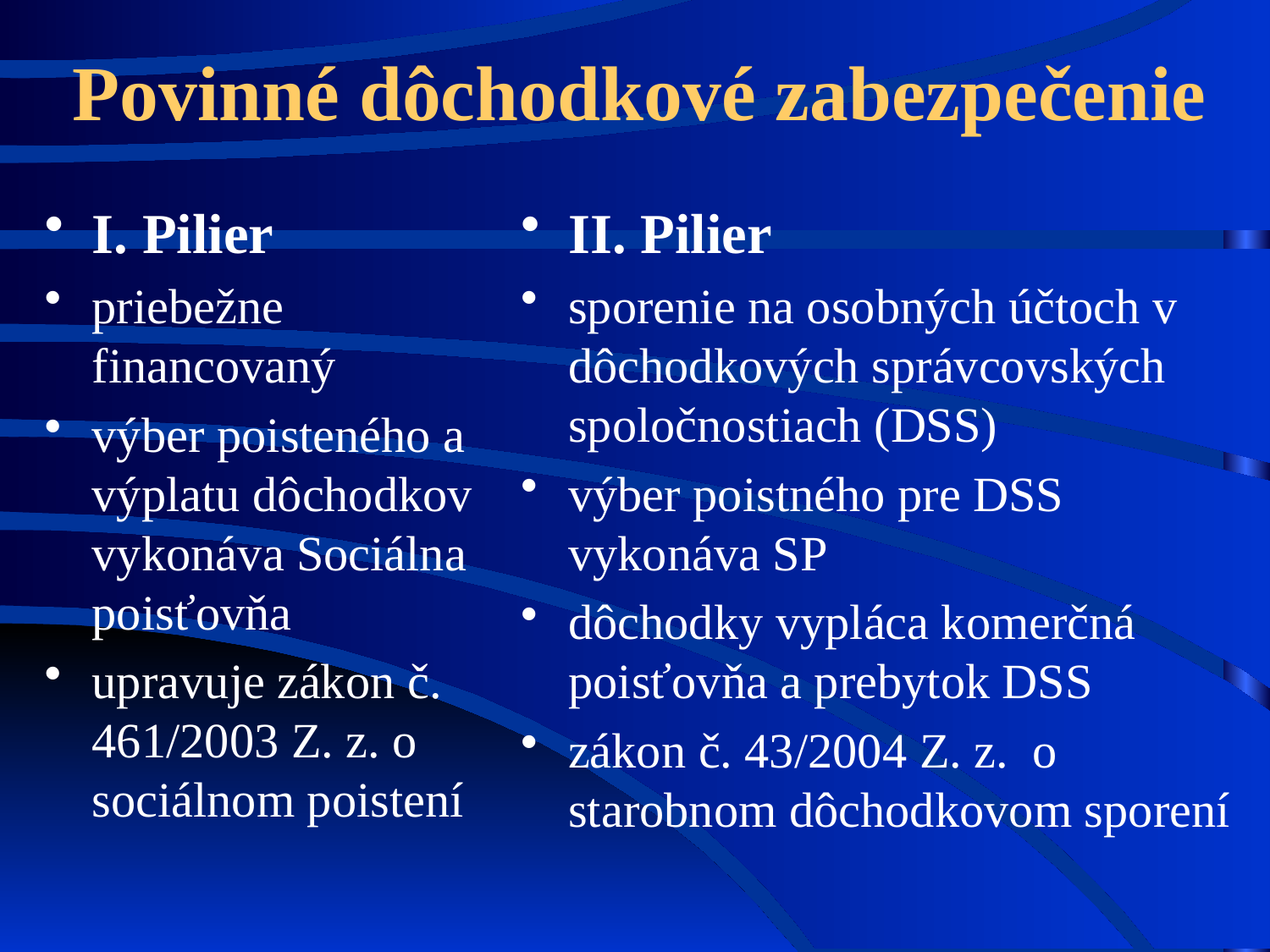

Povinné dôchodkové zabezpečenie
I. Pilier
priebežne financovaný
výber poisteného a výplatu dôchodkov vykonáva Sociálna poisťovňa
upravuje zákon č. 461/2003 Z. z. o sociálnom poistení
II. Pilier
sporenie na osobných účtoch v dôchodkových správcovských spoločnostiach (DSS)
výber poistného pre DSS vykonáva SP
dôchodky vypláca komerčná poisťovňa a prebytok DSS
zákon č. 43/2004 Z. z.  o starobnom dôchodkovom sporení